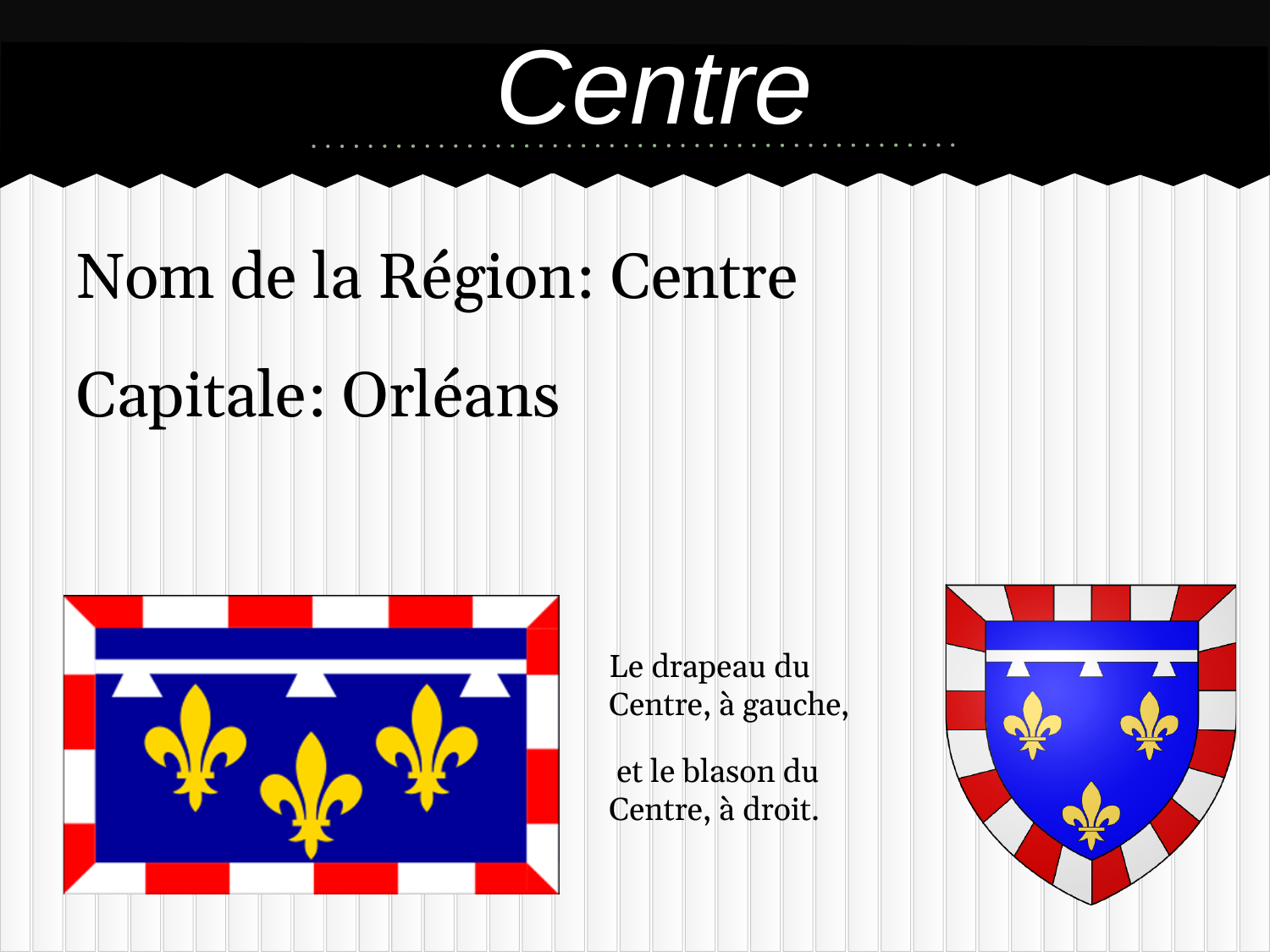

# Centre
Nom de la Région: Centre

Capitale: Orléans

Le drapeau du Centre, à gauche,

 et le blason du Centre, à droit.